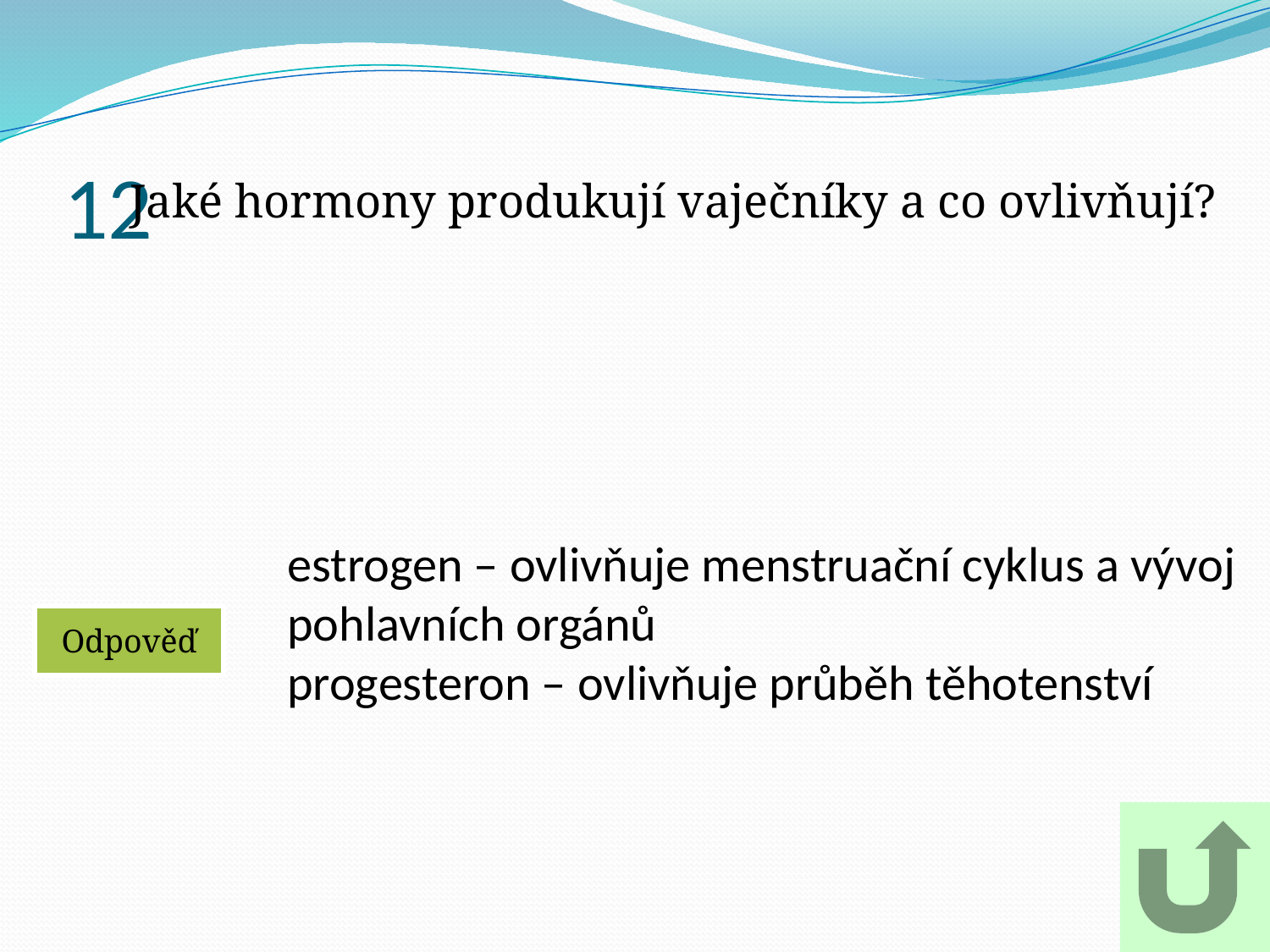

# 12
Jaké hormony produkují vaječníky a co ovlivňují?
estrogen – ovlivňuje menstruační cyklus a vývoj pohlavních orgánů
progesteron – ovlivňuje průběh těhotenství
Odpověď